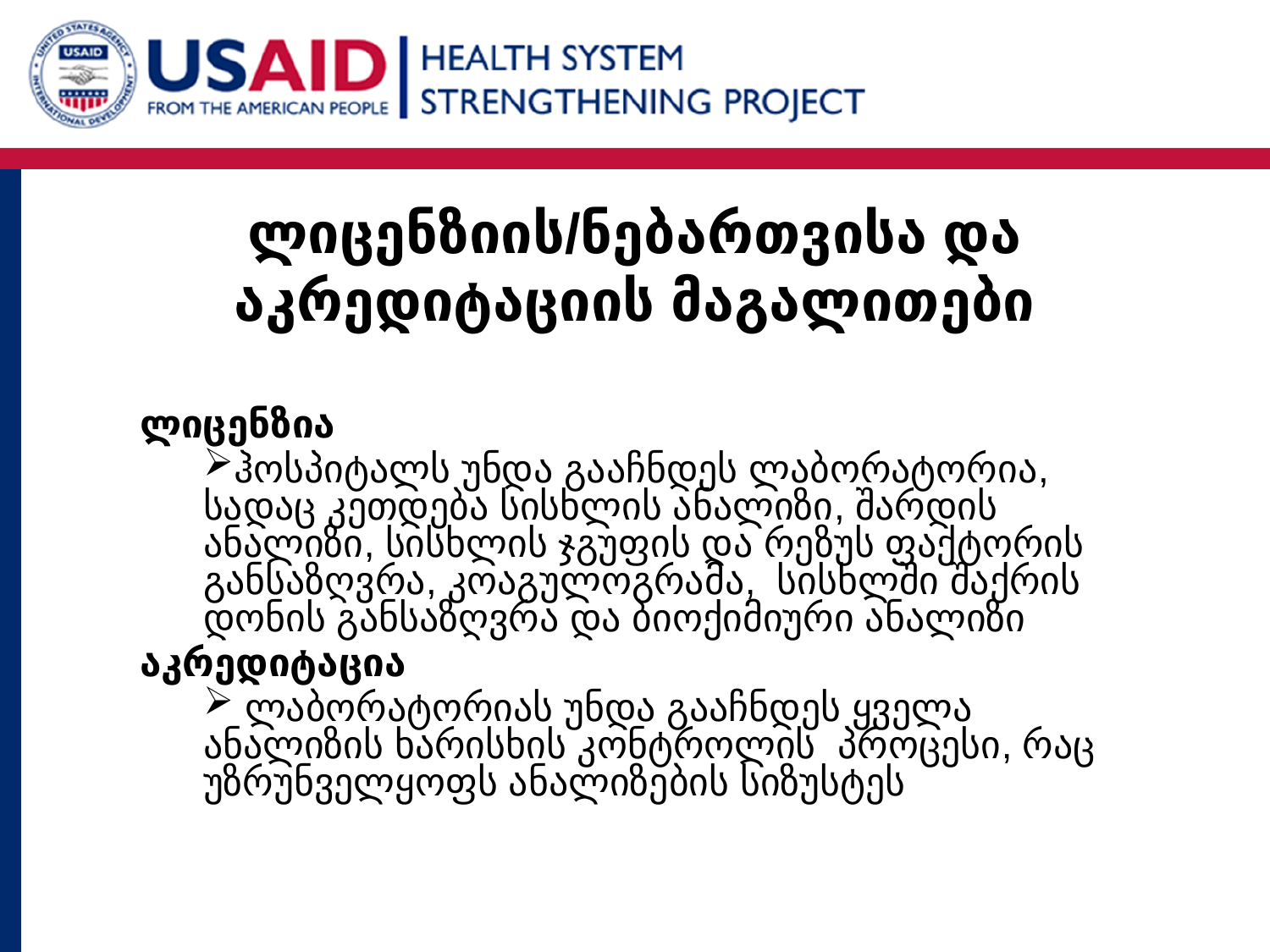

ლიცენზიის/ნებართვისა და აკრედიტაციის მაგალითები

ლიცენზია
ჰოსპიტალს უნდა გააჩნდეს ლაბორატორია, სადაც კეთდება სისხლის ანალიზი, შარდის ანალიზი, სისხლის ჯგუფის და რეზუს ფაქტორის განსაზღვრა, კოაგულოგრამა,  სისხლში შაქრის დონის განსაზღვრა და ბიოქიმიური ანალიზი
აკრედიტაცია
 ლაბორატორიას უნდა გააჩნდეს ყველა ანალიზის ხარისხის კონტროლის  პროცესი, რაც უზრუნველყოფს ანალიზების სიზუსტეს